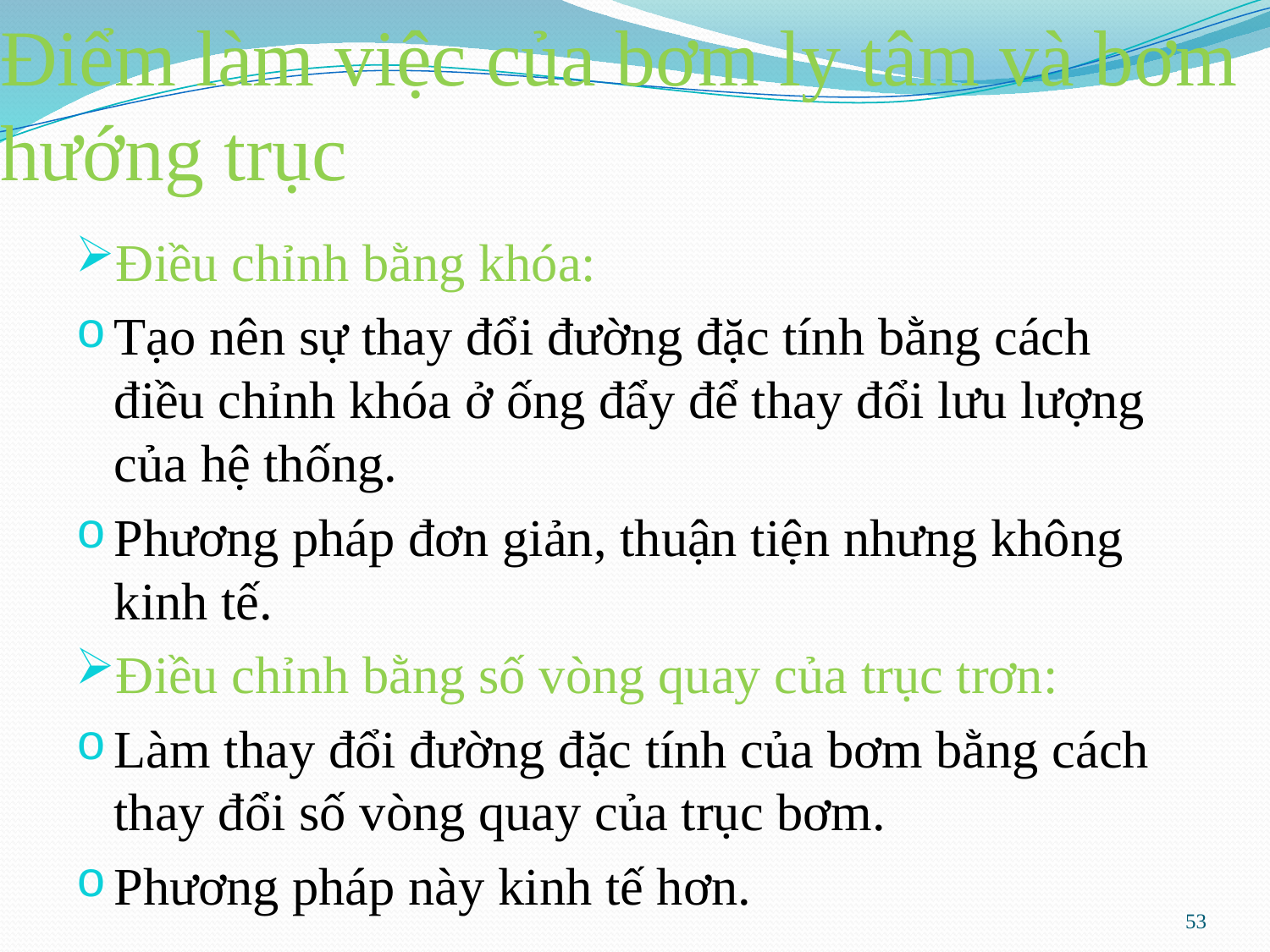

# Điểm làm việc của bơm ly tâm và bơm hướng trục
Điều chỉnh bằng khóa:
Tạo nên sự thay đổi đường đặc tính bằng cách điều chỉnh khóa ở ống đẩy để thay đổi lưu lượng của hệ thống.
Phương pháp đơn giản, thuận tiện nhưng không kinh tế.
Điều chỉnh bằng số vòng quay của trục trơn:
Làm thay đổi đường đặc tính của bơm bằng cách thay đổi số vòng quay của trục bơm.
Phương pháp này kinh tế hơn.

53